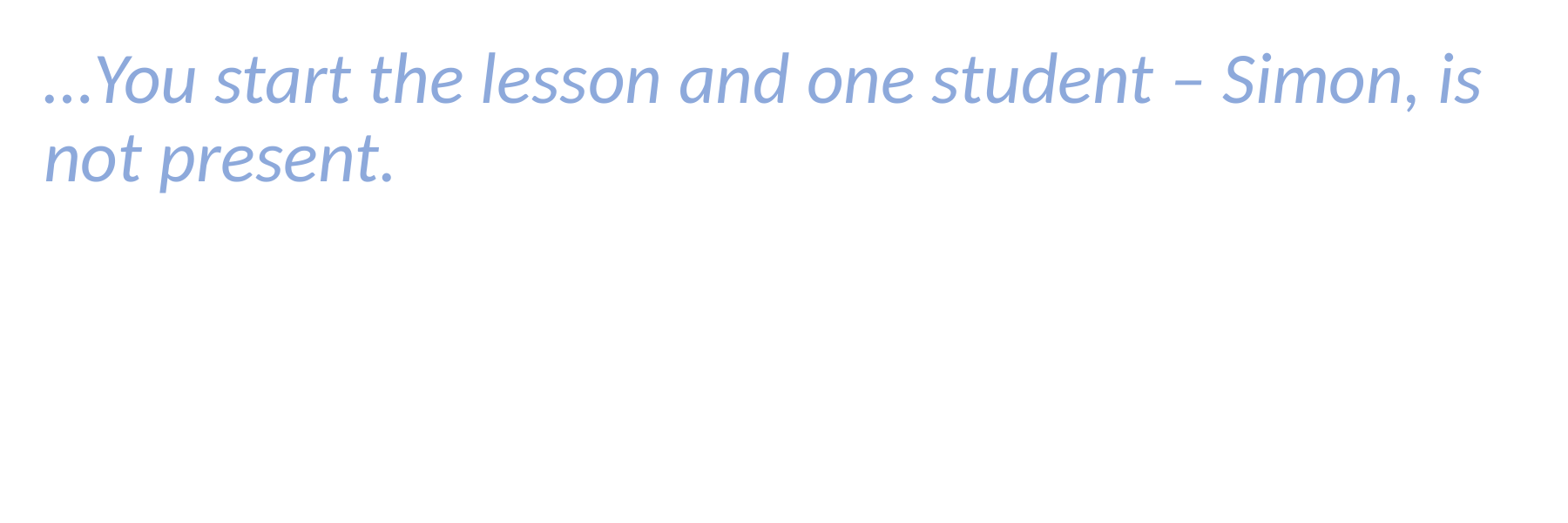

…You start the lesson and one student – Simon, is not present.